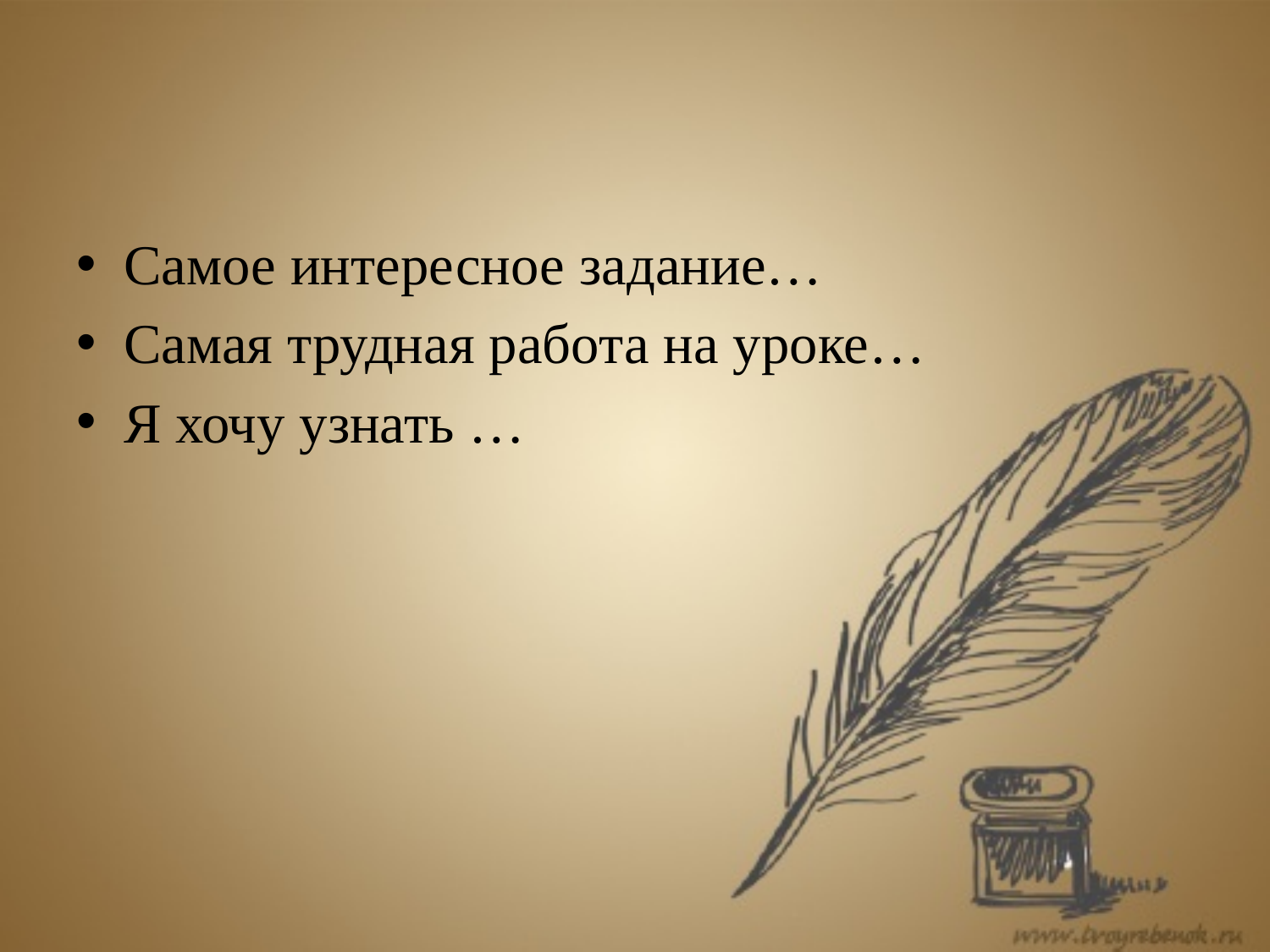

#
Самое интересное задание…
Самая трудная работа на уроке…
Я хочу узнать …